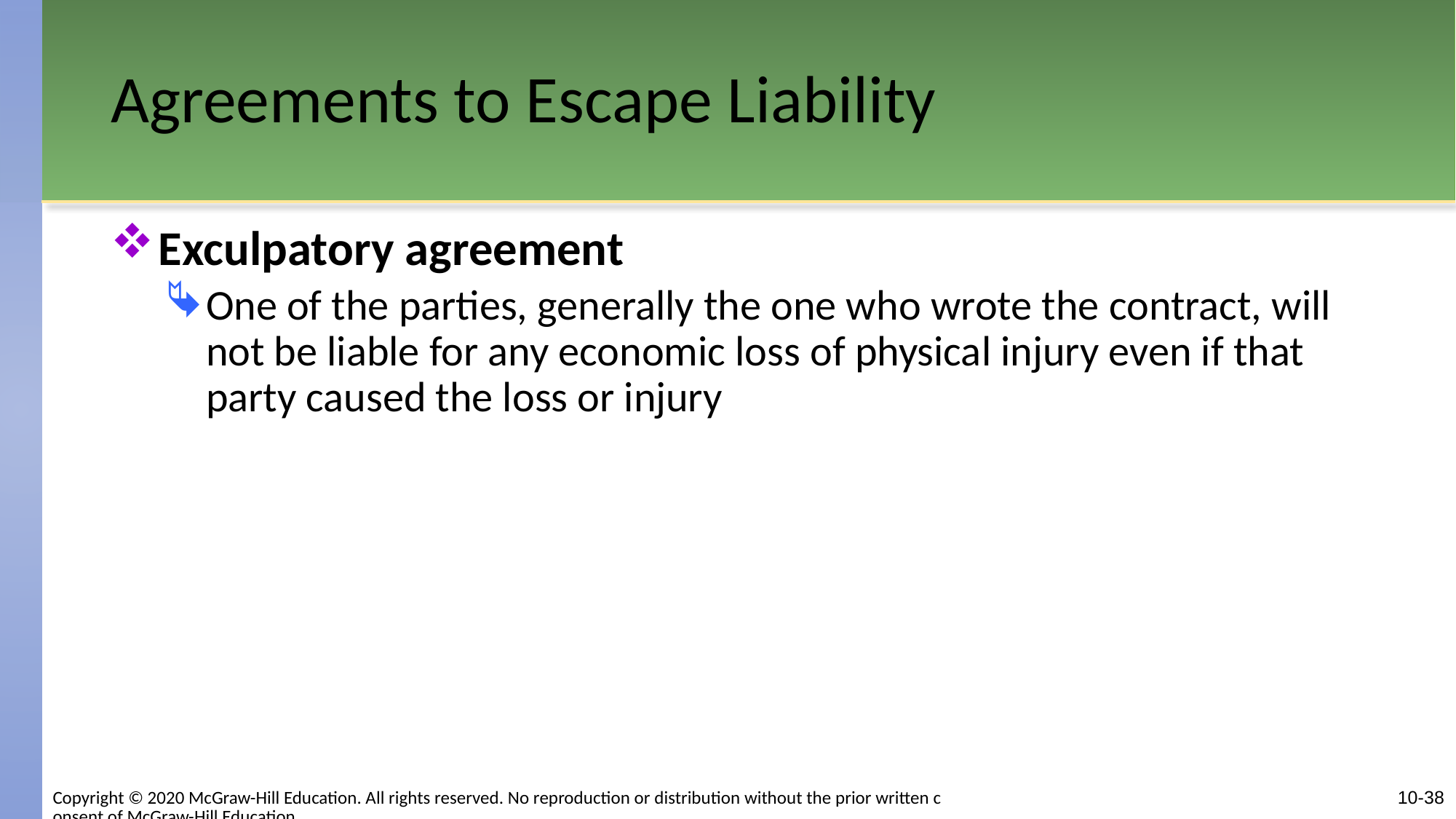

# Agreements to Escape Liability
Exculpatory agreement
One of the parties, generally the one who wrote the contract, will not be liable for any economic loss of physical injury even if that party caused the loss or injury

Copyright © 2020 McGraw-Hill Education. All rights reserved. No reproduction or distribution without the prior written consent of McGraw-Hill Education.
10-38